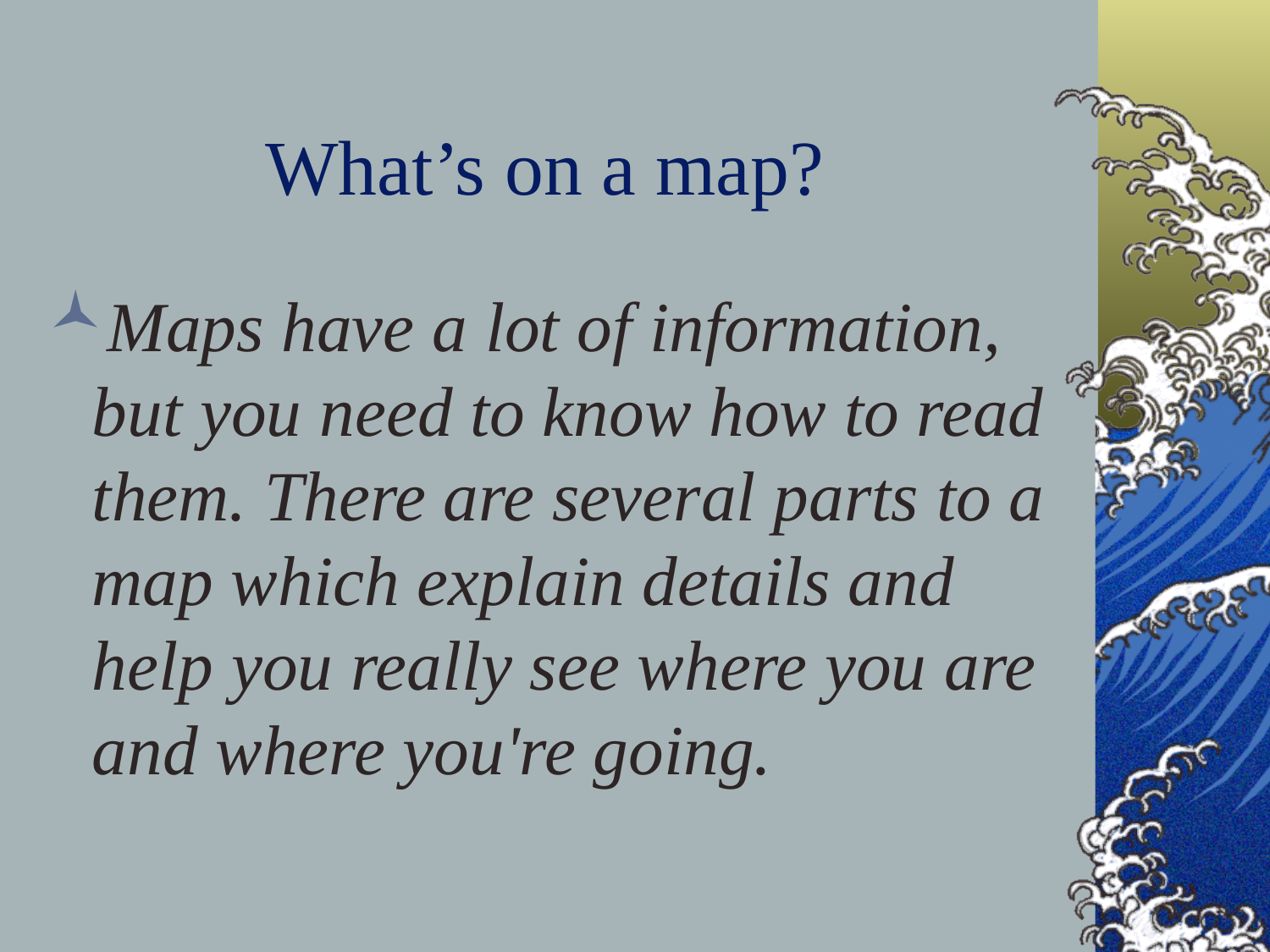

# What’s on a map?
Maps have a lot of information, but you need to know how to read them. There are several parts to a map which explain details and help you really see where you are and where you're going.